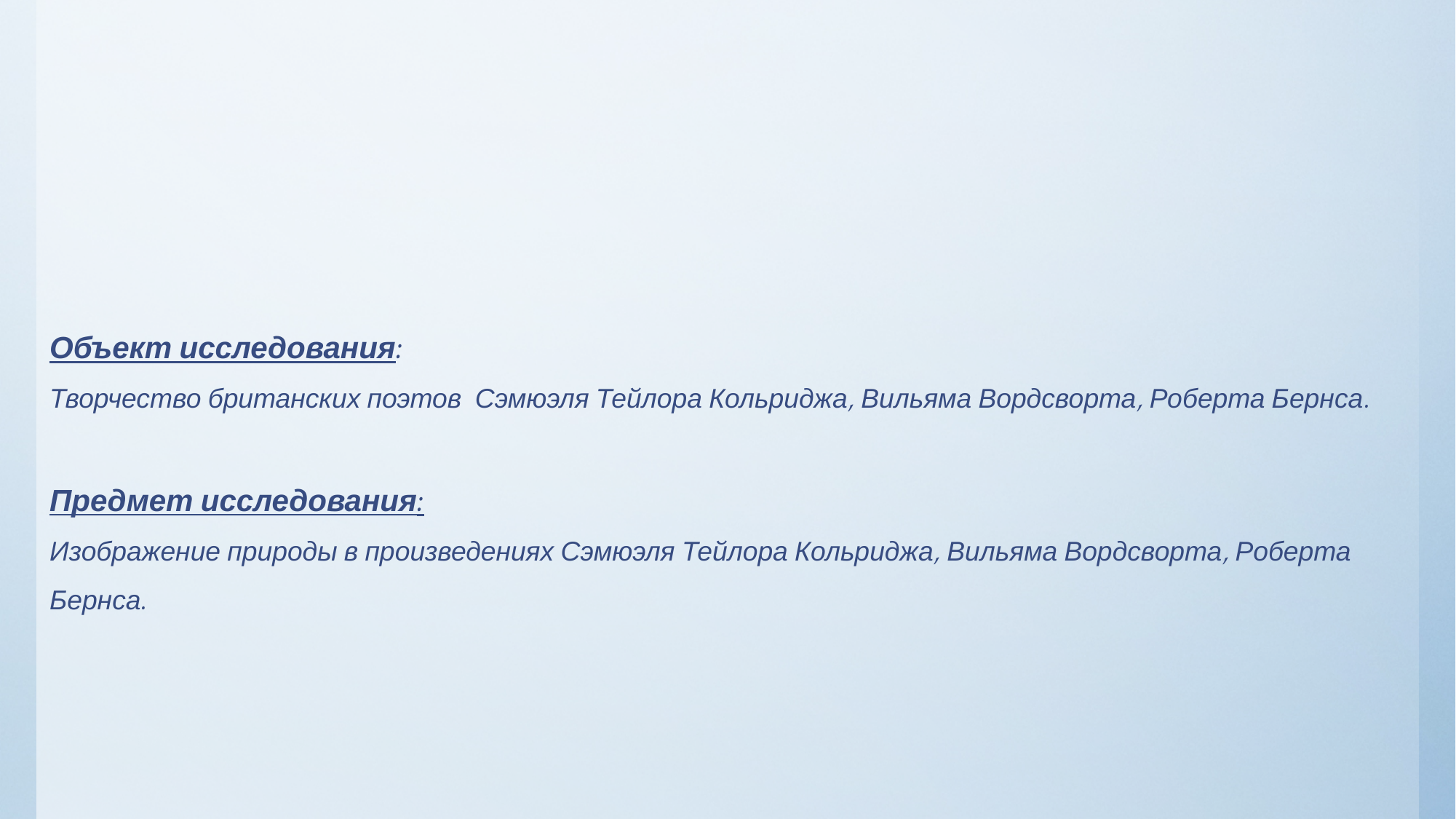

# Объект исследования: Творчество британских поэтов  Сэмюэля Тейлора Кольриджа, Вильяма Вордсворта, Роберта Бернса. Предмет исследования: Изображение природы в произведениях Сэмюэля Тейлора Кольриджа, Вильяма Вордсворта, Роберта Бернса.